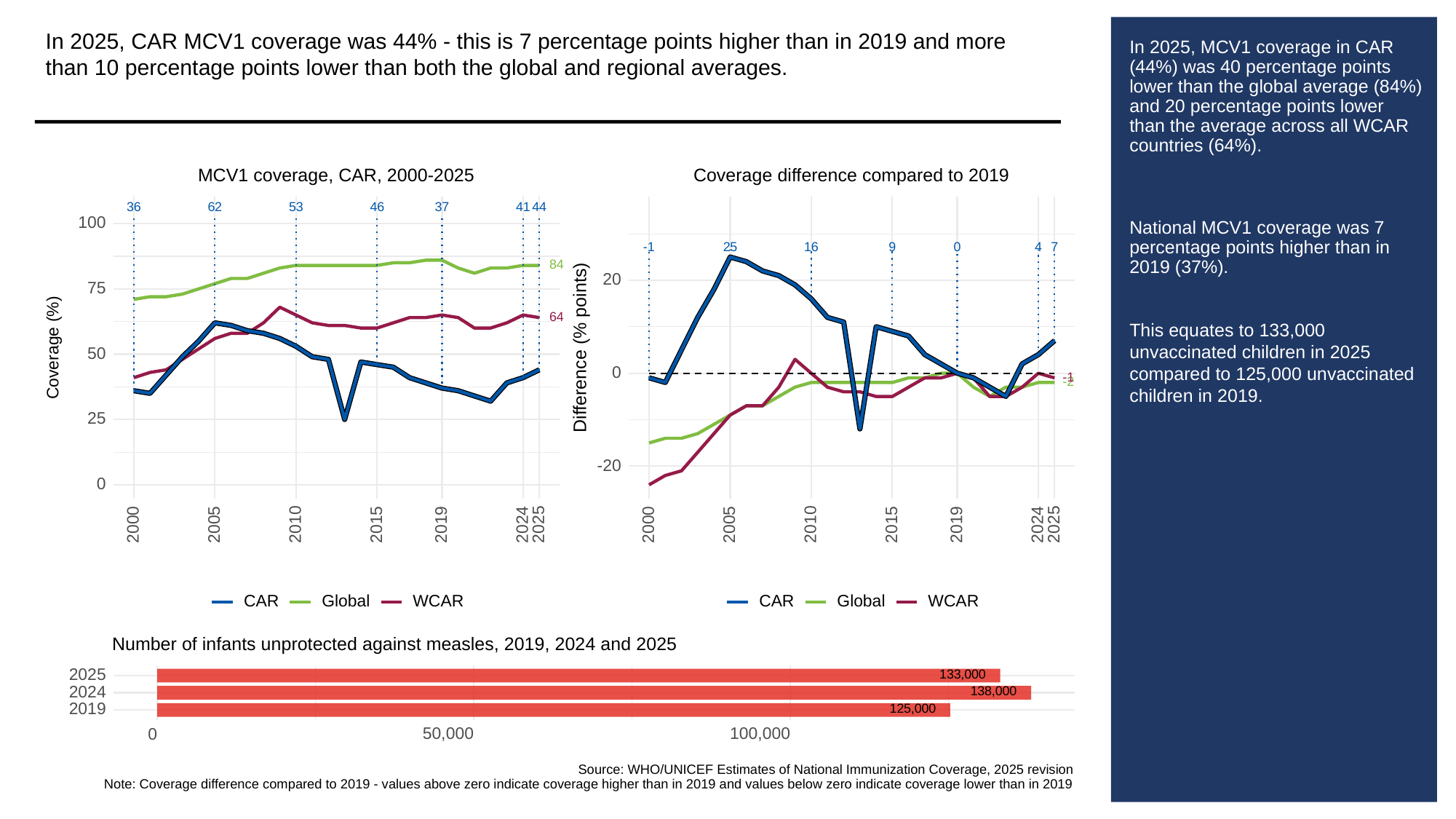

In 2025, CAR MCV1 coverage was 44% - this is 7 percentage points higher than in 2019 and more than 10 percentage points lower than both the global and regional averages.
# In 2025, MCV1 coverage in CAR (44%) was 40 percentage points lower than the global average (84%) and 20 percentage points lower than the average across all WCAR countries (64%).

National MCV1 coverage was 7 percentage points higher than in 2019 (37%).

This equates to 133,000 unvaccinated children in 2025 compared to 125,000 unvaccinated children in 2019.

MCV1 coverage, CAR, 2000-2025
Coverage difference compared to 2019

36
53
37
62
46
41
44
100

25
16
9
0
-1
4
7

84
20

75

64

Difference (% points)
Coverage (%)
50

0
-1

-2

25

-20

0

2000
2005
2010
2015
2019
2024
2025
2000
2005
2010
2015
2019
2024
2025
CAR
Global
WCAR
CAR
Global
WCAR

Number of infants unprotected against measles, 2019, 2024 and 2025

133,000
2025

138,000
2024

125,000
2019

50,000
100,000
0
Source: WHO/UNICEF Estimates of National Immunization Coverage, 2025 revision
Note: Coverage difference compared to 2019 - values above zero indicate coverage higher than in 2019 and values below zero indicate coverage lower than in 2019